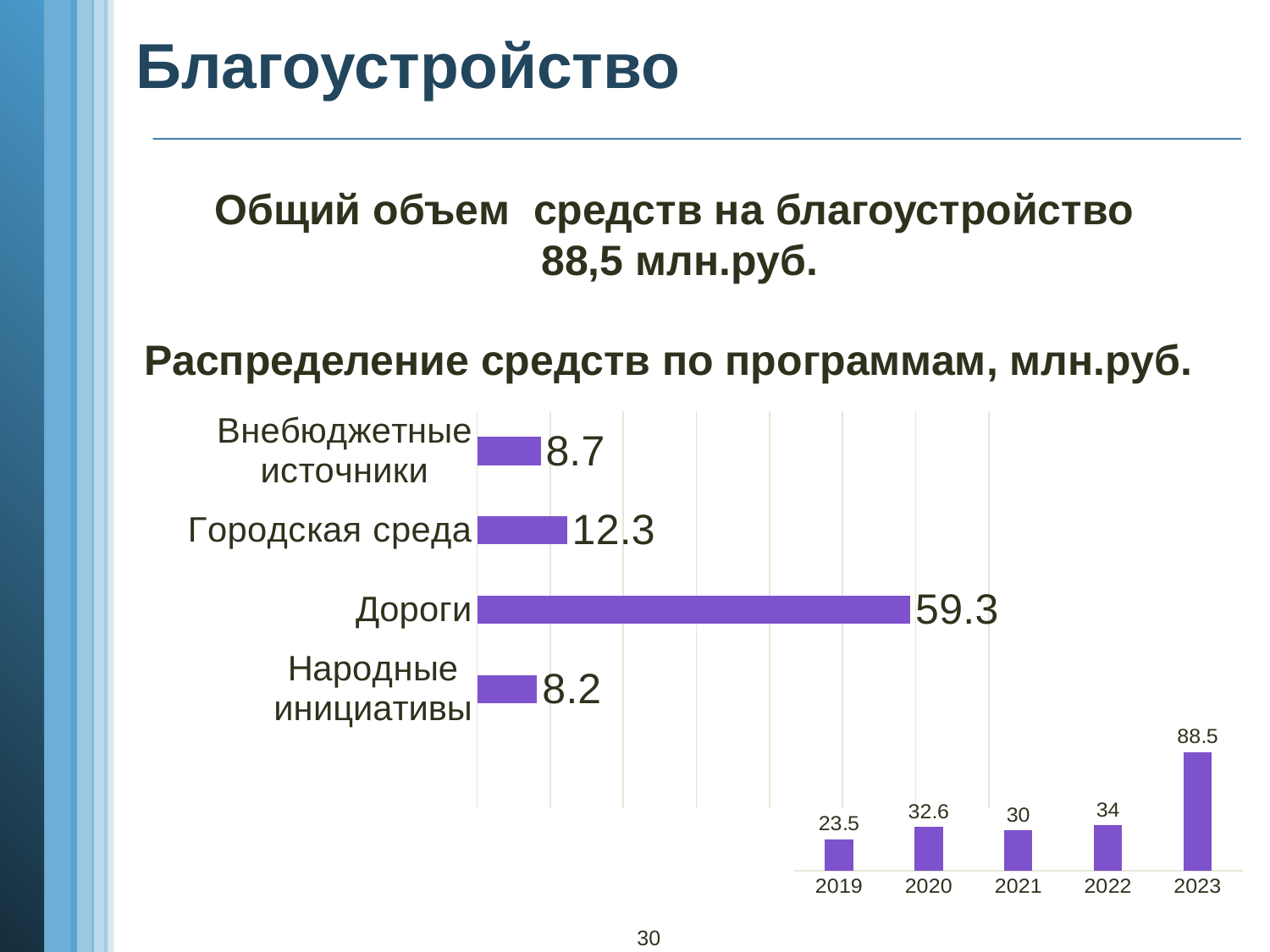

Благоустройство
Общий объем  средств на благоустройство
88,5 млн.руб.
Распределение средств по программам, млн.руб.

### Chart

| Category | Ряд 1 |
|---|---|
|  | None |
| Народные инициативы | 8.2 |
| Дороги | 59.3 |
| Городская среда | 12.3 |
| Внебюджетные источники | 8.7 |

### Chart

| Category | Ряд 1 |
|---|---|
| 2019 | 23.5 |
| 2020 | 32.6 |
| 2021 | 30.0 |
| 2022 | 34.0 |
| 2023 | 88.5 |
30